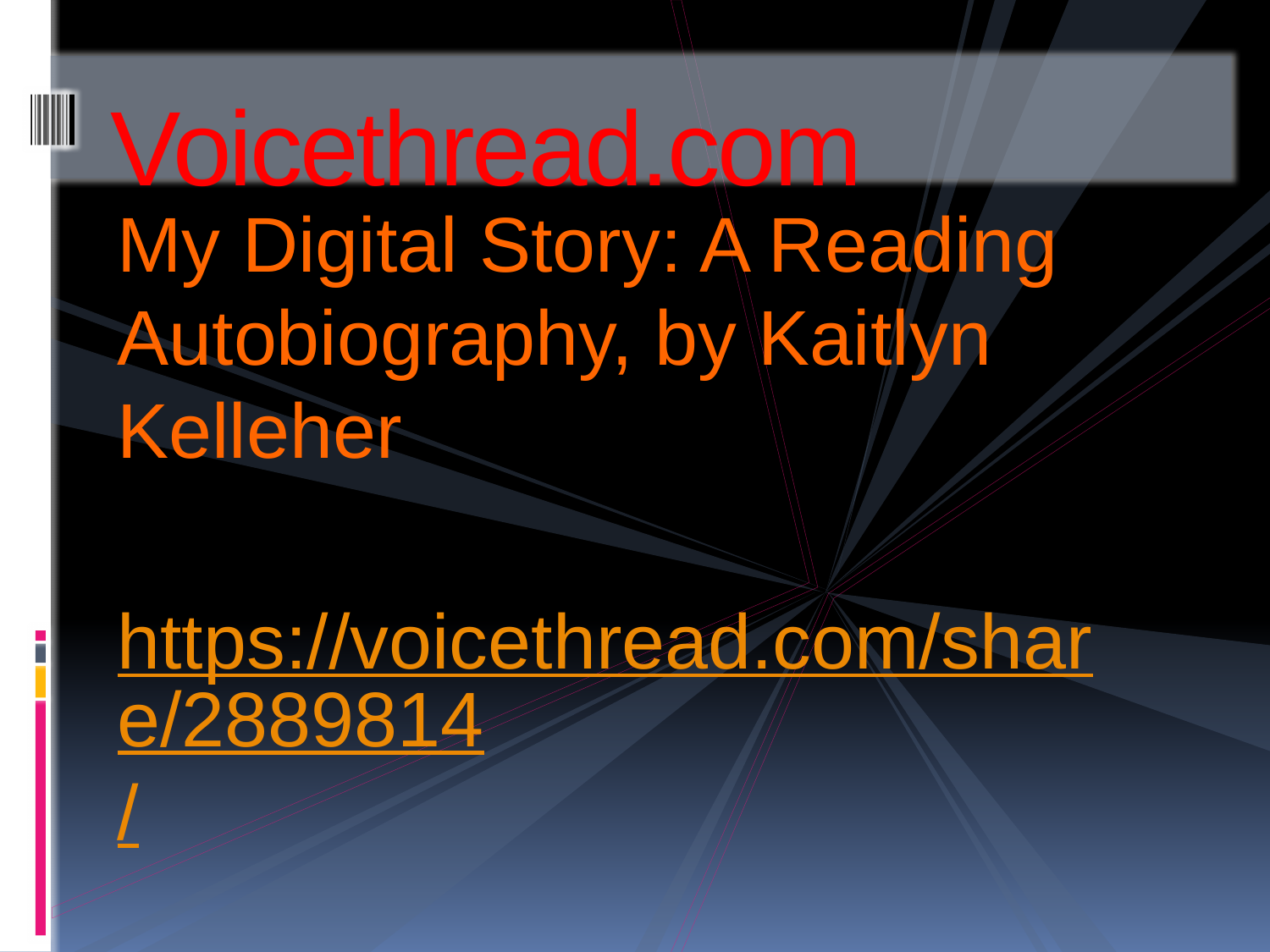

# Voicethread.com
My Digital Story: A Reading Autobiography, by Kaitlyn Kelleher

https://voicethread.com/share/2889814/